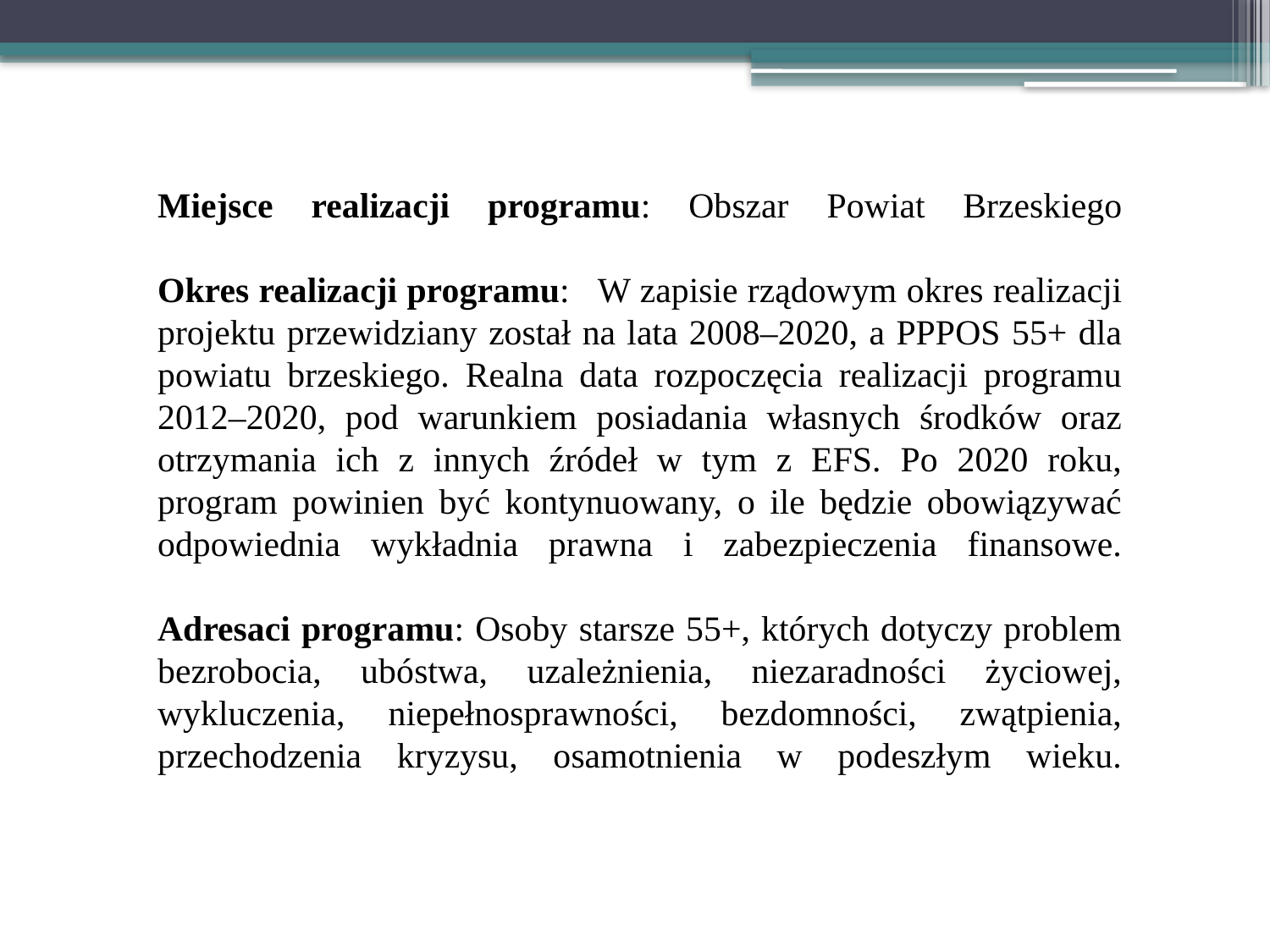

# Miejsce realizacji programu: Obszar Powiat Brzeskiego Okres realizacji programu:   W zapisie rządowym okres realizacji projektu przewidziany został na lata 2008–2020, a PPPOS 55+ dla powiatu brzeskiego. Realna data rozpoczęcia realizacji programu 2012–2020, pod warunkiem posiadania własnych środków oraz otrzymania ich z innych źródeł w tym z EFS. Po 2020 roku, program powinien być kontynuowany, o ile będzie obowiązywać odpowiednia wykładnia prawna i zabezpieczenia finansowe. Adresaci programu: Osoby starsze 55+, których dotyczy problem bezrobocia, ubóstwa, uzależnienia, niezaradności życiowej, wykluczenia, niepełnosprawności, bezdomności, zwątpienia, przechodzenia kryzysu, osamotnienia w podeszłym wieku.